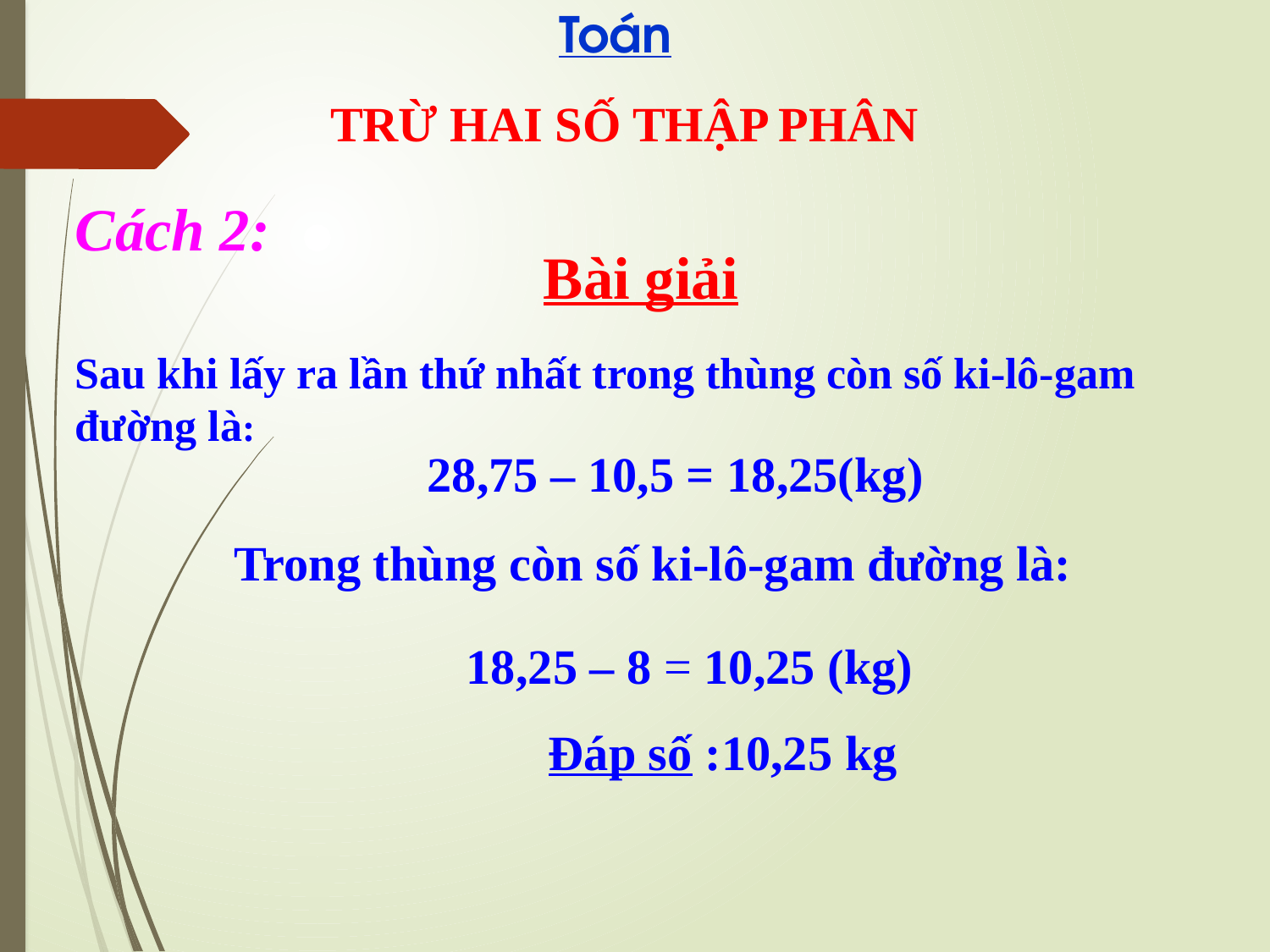

Toán
TRỪ HAI SỐ THẬP PHÂN
Cách 2:
Bài giải
Sau khi lấy ra lần thứ nhất trong thùng còn số ki-lô-gam đường là:
28,75 – 10,5 = 18,25(kg)
Trong thùng còn số ki-lô-gam đường là:
18,25 – 8 = 10,25 (kg)
Đáp số :10,25 kg